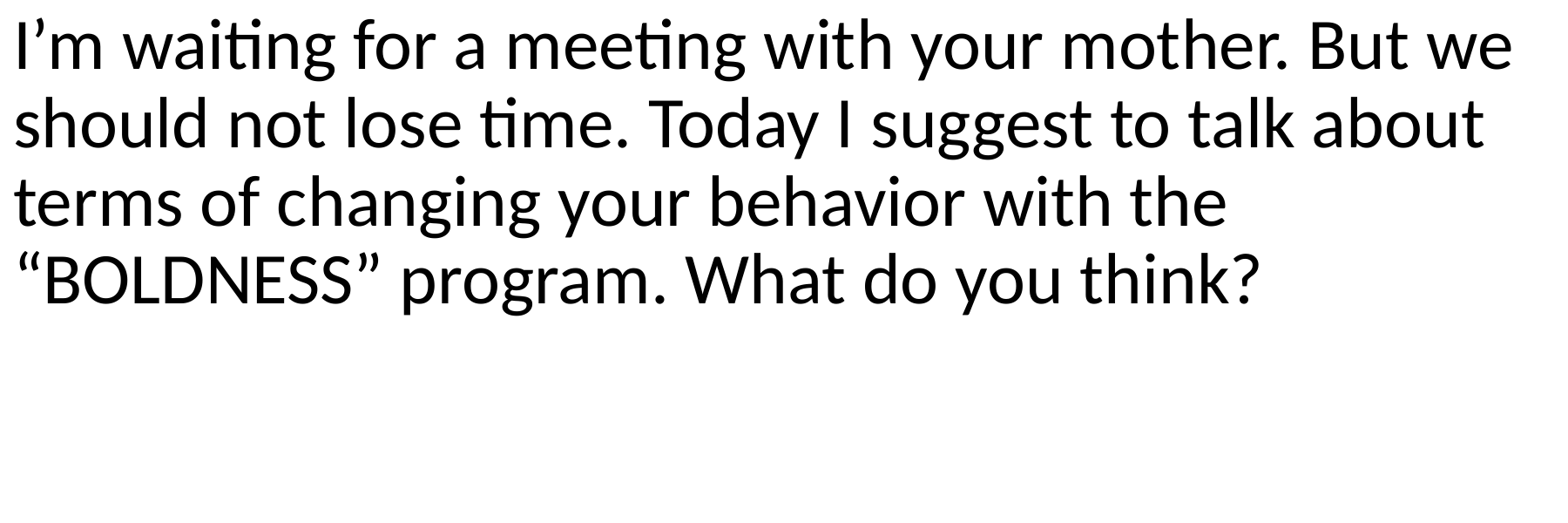

I’m waiting for a meeting with your mother. But we should not lose time. Today I suggest to talk about terms of changing your behavior with the “BOLDNESS” program. What do you think?